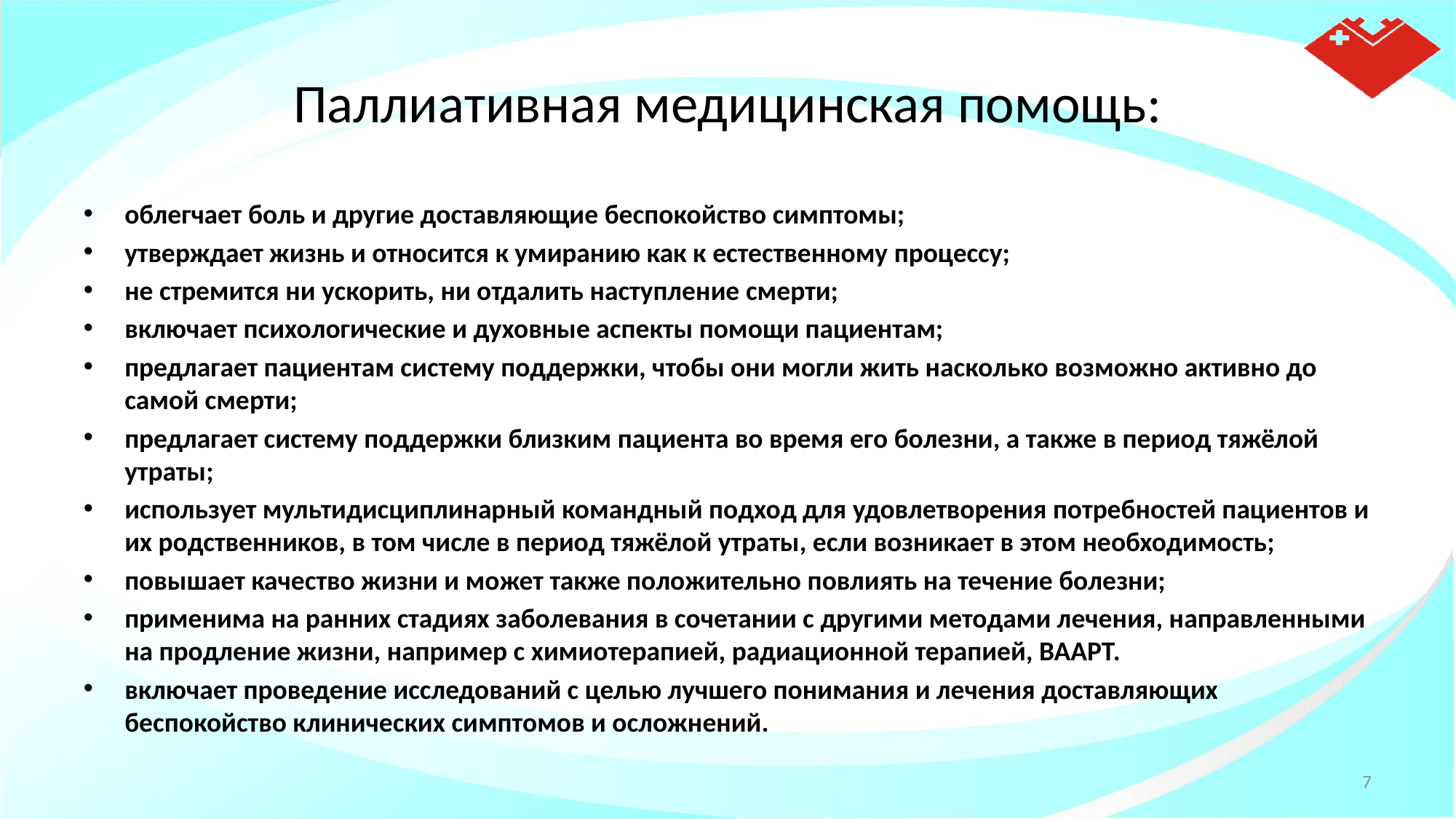

# Паллиативная медицинская помощь:
облегчает боль и другие доставляющие беспокойство симптомы;
утверждает жизнь и относится к умиранию как к естественному процессу;
не стремится ни ускорить, ни отдалить наступление смерти;
включает психологические и духовные аспекты помощи пациентам;
предлагает пациентам систему поддержки, чтобы они могли жить насколько возможно активно до самой смерти;
предлагает систему поддержки близким пациента во время его болезни, а также в период тяжёлой утраты;
использует мультидисциплинарный командный подход для удовлетворения потребностей пациентов и их родственников, в том числе в период тяжёлой утраты, если возникает в этом необходимость;
повышает качество жизни и может также положительно повлиять на течение болезни;
применима на ранних стадиях заболевания в сочетании с другими методами лечения, направленными на продление жизни, например с химиотерапией, радиационной терапией, ВААРТ.
включает проведение исследований с целью лучшего понимания и лечения доставляющих беспокойство клинических симптомов и осложнений.
7